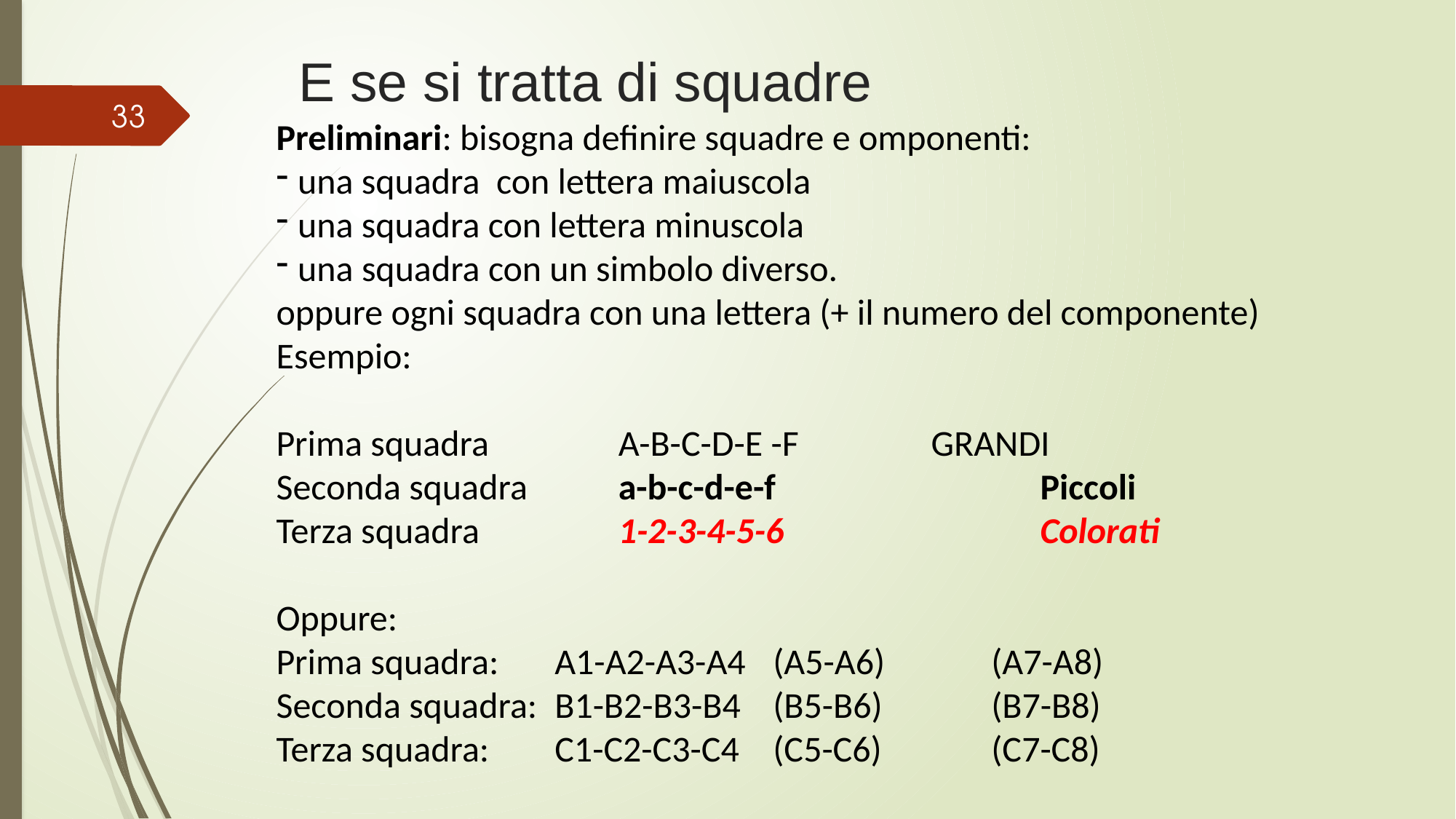

# E se si tratta di squadre
33
Preliminari: bisogna definire squadre e omponenti:
una squadra  con lettera maiuscola
una squadra con lettera minuscola
una squadra con un simbolo diverso.
oppure ogni squadra con una lettera (+ il numero del componente)
Esempio:

Prima squadra   	A-B-C-D-E -F           	GRANDI
Seconda squadra	a-b-c-d-e-f				Piccoli
Terza squadra	1-2-3-4-5-6				Colorati

Oppure:
Prima squadra:	A1-A2-A3-A4 	(A5-A6)  	(A7-A8)
Seconda squadra:	B1-B2-B3-B4 	(B5-B6)  	(B7-B8)
Terza squadra:	C1-C2-C3-C4 	(C5-C6)  	(C7-C8)